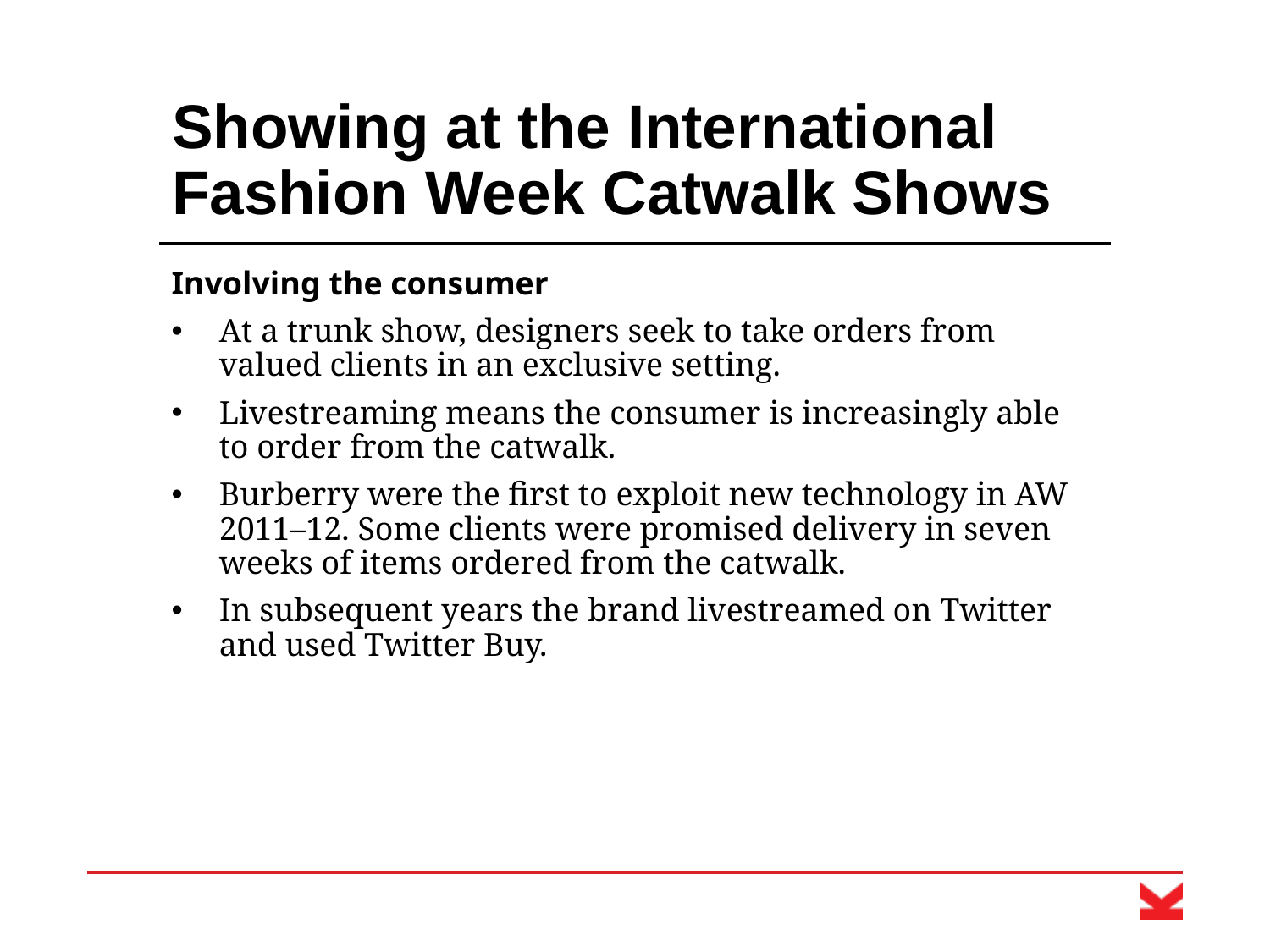

# Showing at the International Fashion Week Catwalk Shows
Involving the consumer
At a trunk show, designers seek to take orders from valued clients in an exclusive setting.
Livestreaming means the consumer is increasingly able to order from the catwalk.
Burberry were the first to exploit new technology in AW 2011–12. Some clients were promised delivery in seven weeks of items ordered from the catwalk.
In subsequent years the brand livestreamed on Twitter and used Twitter Buy.